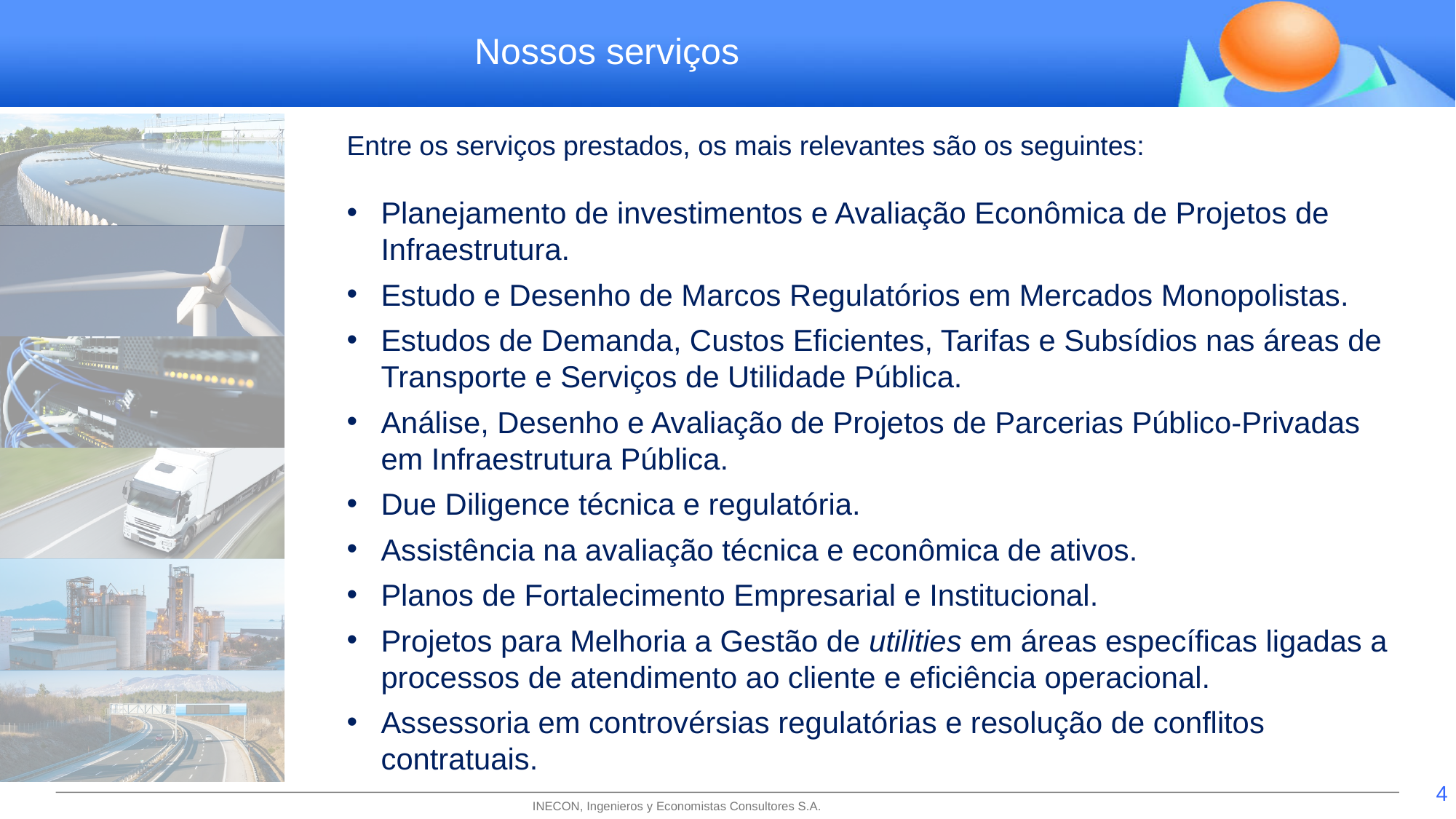

# Nossos serviços

Entre os serviços prestados, os mais relevantes são os seguintes:

Planejamento de investimentos e Avaliação Econômica de Projetos de Infraestrutura.
Estudo e Desenho de Marcos Regulatórios em Mercados Monopolistas.
Estudos de Demanda, Custos Eficientes, Tarifas e Subsídios nas áreas de Transporte e Serviços de Utilidade Pública.
Análise, Desenho e Avaliação de Projetos de Parcerias Público-Privadas em Infraestrutura Pública.
Due Diligence técnica e regulatória.
Assistência na avaliação técnica e econômica de ativos.
Planos de Fortalecimento Empresarial e Institucional.
Projetos para Melhoria a Gestão de utilities em áreas específicas ligadas a processos de atendimento ao cliente e eficiência operacional.
Assessoria em controvérsias regulatórias e resolução de conflitos contratuais.
4